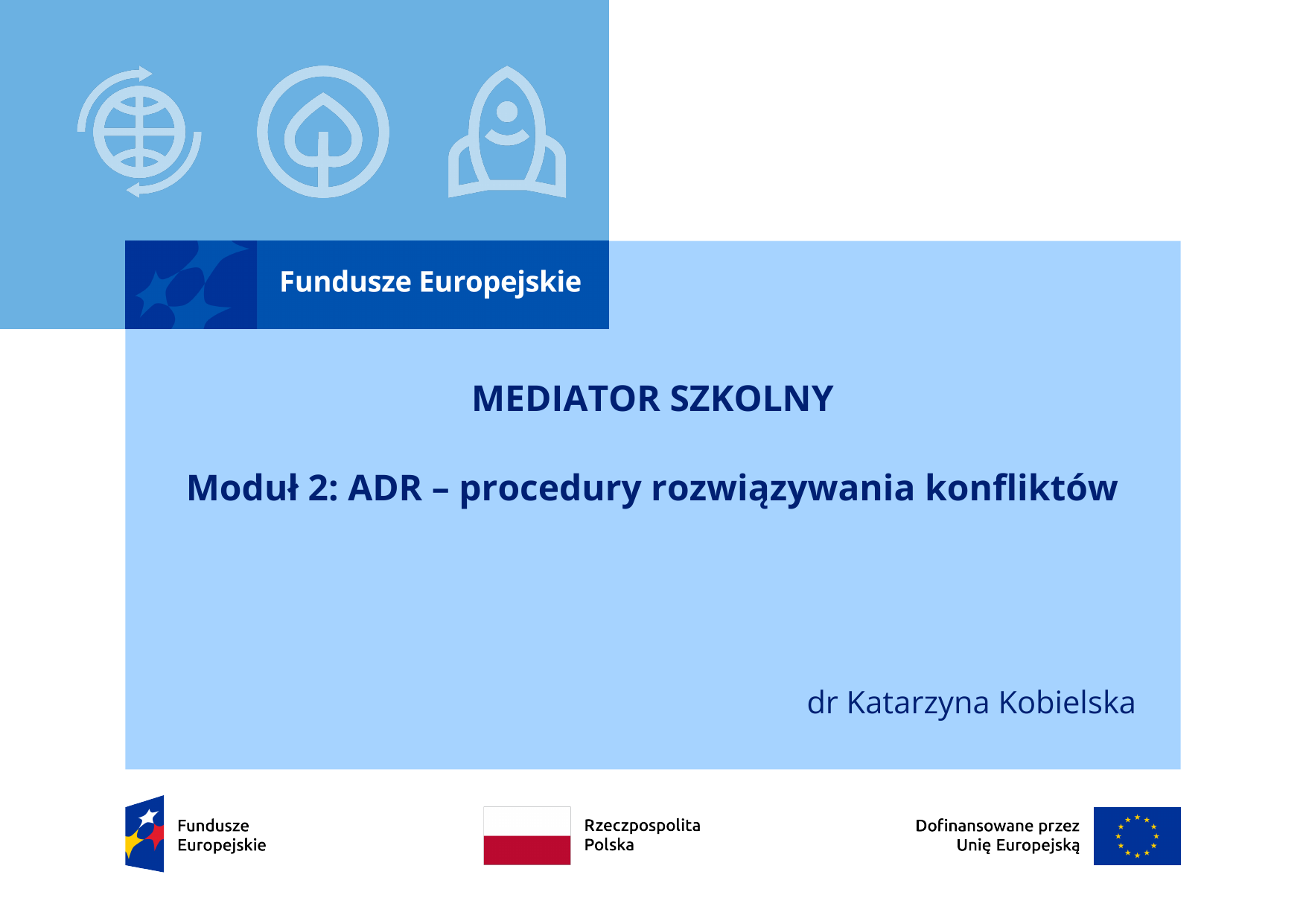

# MEDIATOR SZKOLNY Moduł 2: ADR – procedury rozwiązywania konfliktów

dr Katarzyna Kobielska